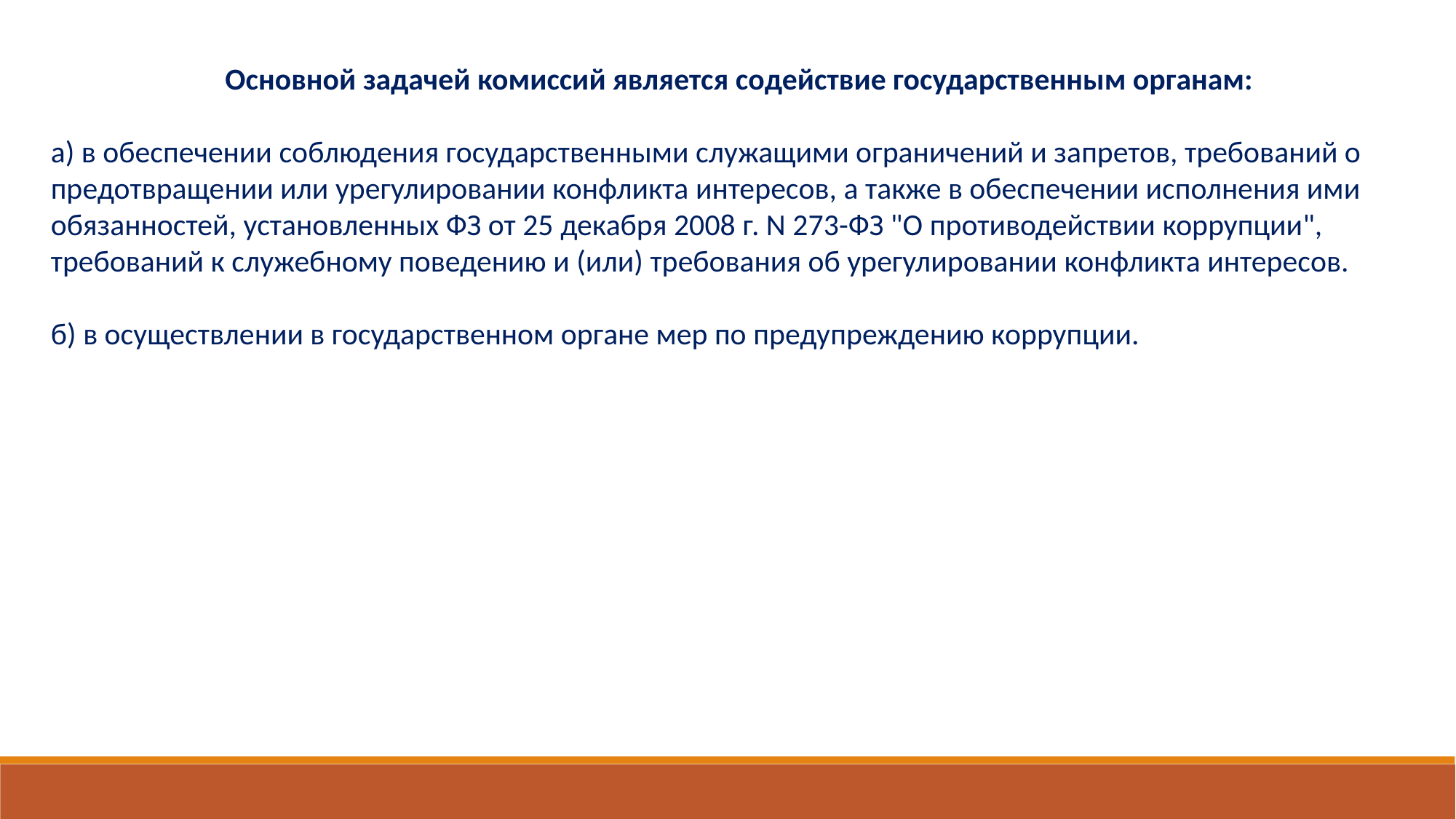

Основной задачей комиссий является содействие государственным органам:

а) в обеспечении соблюдения государственными служащими ограничений и запретов, требований о предотвращении или урегулировании конфликта интересов, а также в обеспечении исполнения ими обязанностей, установленных ФЗ от 25 декабря 2008 г. N 273-ФЗ "О противодействии коррупции", требований к служебному поведению и (или) требования об урегулировании конфликта интересов.

б) в осуществлении в государственном органе мер по предупреждению коррупции.